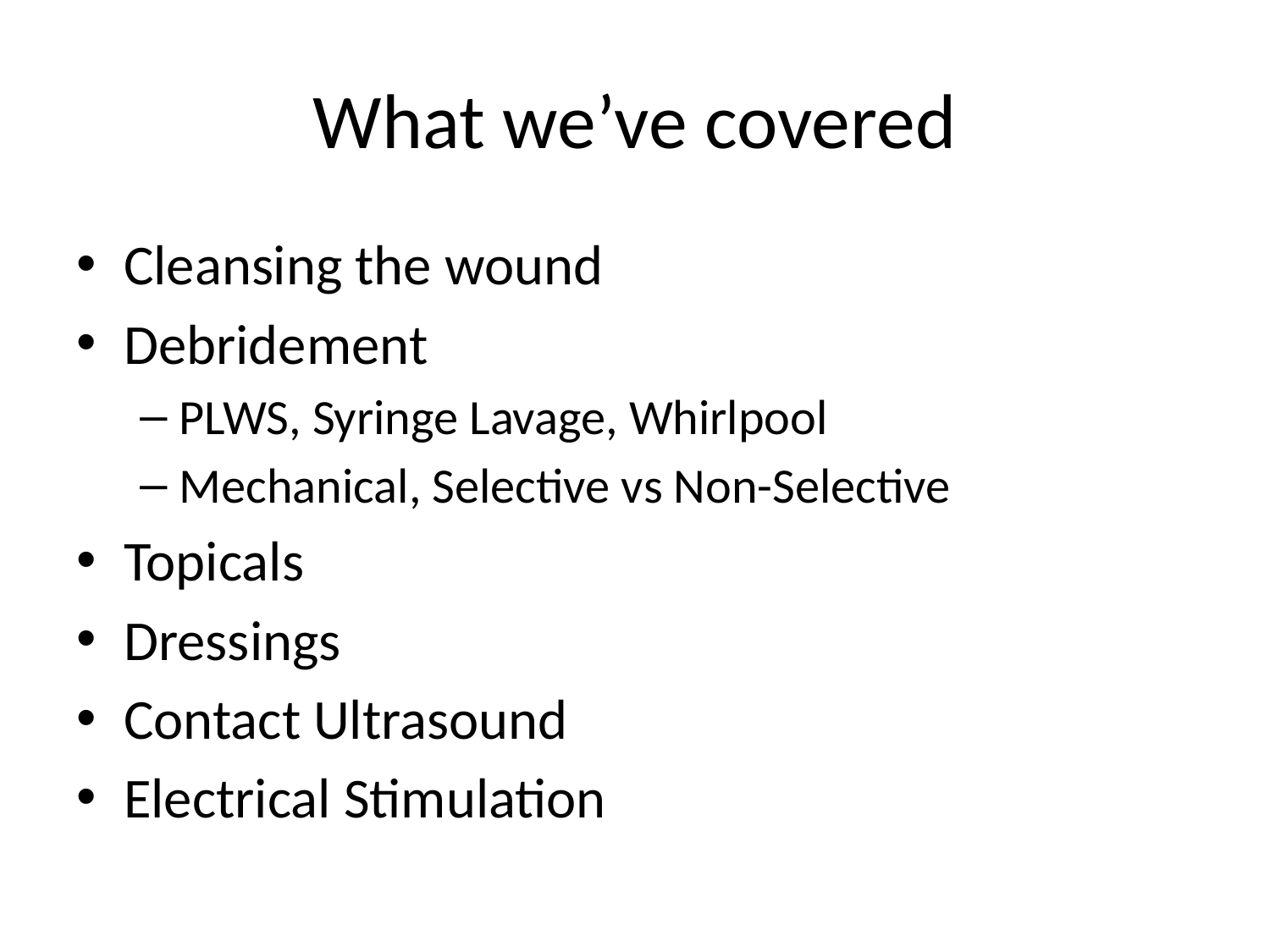

# What we’ve covered
Cleansing the wound
Debridement
PLWS, Syringe Lavage, Whirlpool
Mechanical, Selective vs Non-Selective
Topicals
Dressings
Contact Ultrasound
Electrical Stimulation